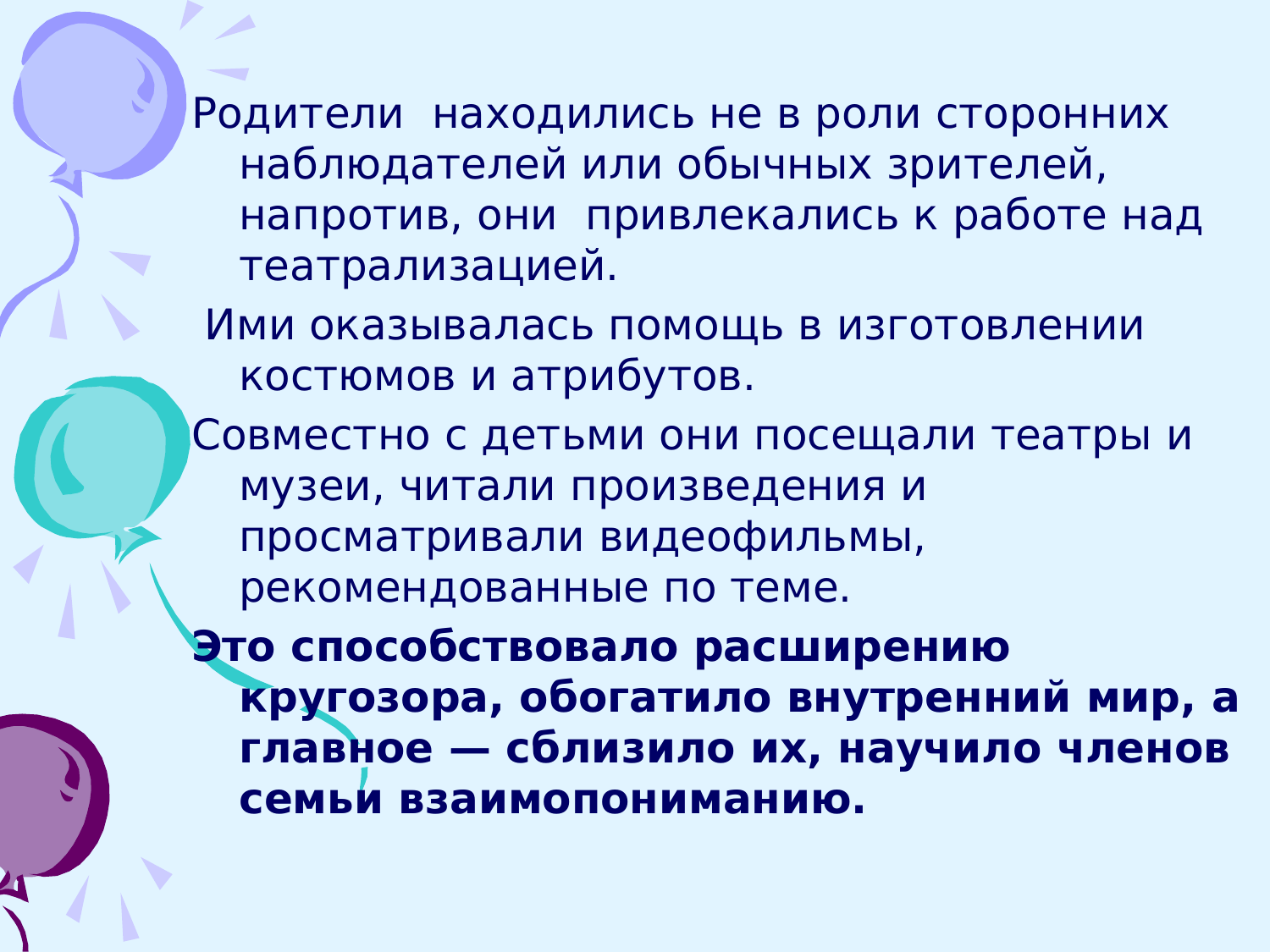

Родители  находились не в роли сторонних наблюдателей или обычных зрителей, напротив, они  привлекались к работе над театрализацией.
 Ими оказывалась помощь в изготовлении костюмов и атрибутов.
Совместно с детьми они посещали театры и музеи, читали произведения и просматривали видеофильмы, рекомендованные по теме.
Это способствовало расширению кругозора, обогатило внутренний мир, а главное — сблизило их, научило членов семьи взаимопониманию.